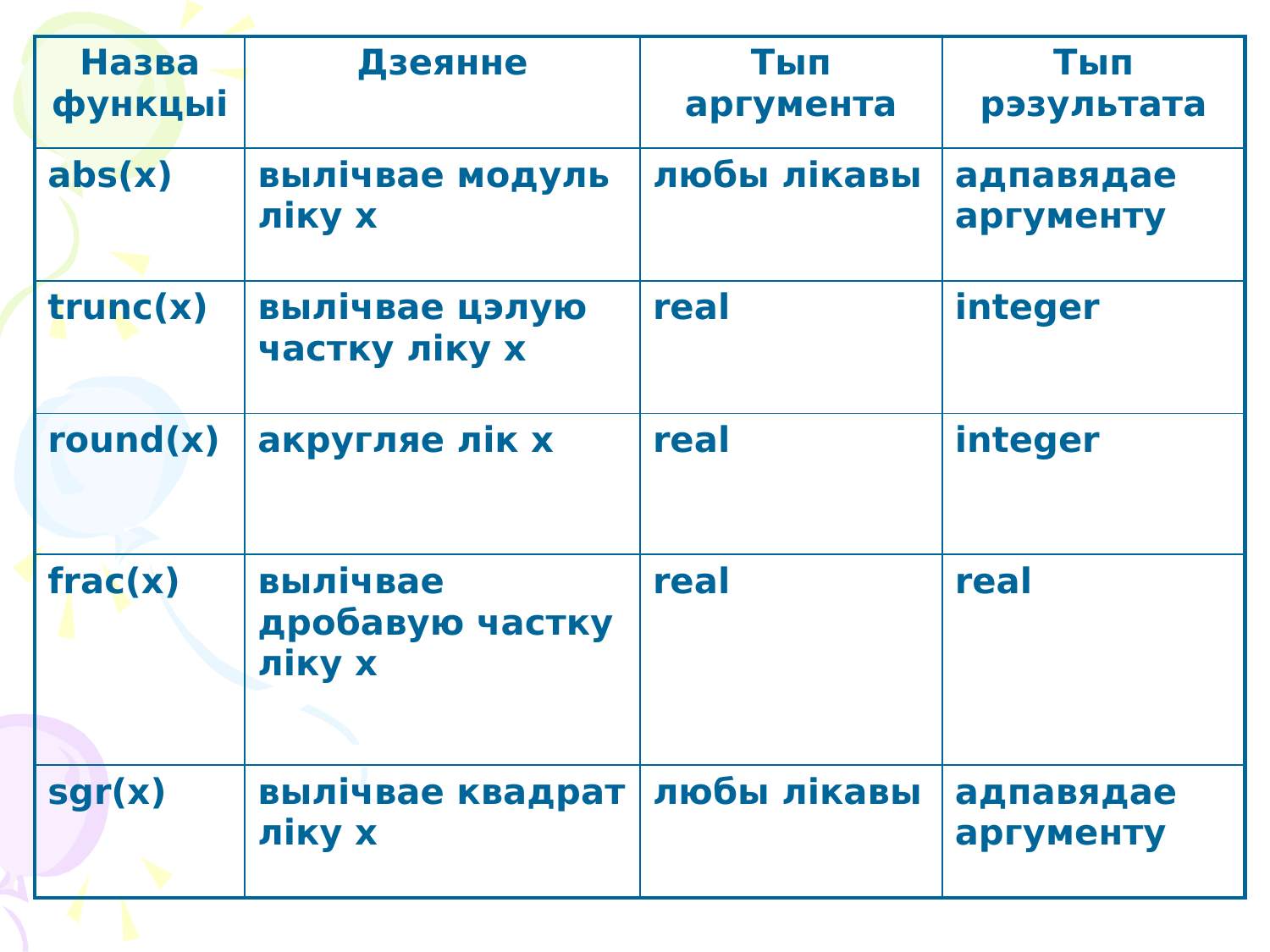

| Назва функцыі | Дзеянне | Тып аргумента | Тып рэзультата |
| --- | --- | --- | --- |
| abs(x) | вылічвае модуль ліку х | любы лікавы | адпавядае аргументу |
| trunc(x) | вылічвае цэлую частку ліку х | real | integer |
| round(x) | акругляе лік х | real | integer |
| frac(x) | вылічвае дробавую частку ліку х | real | real |
| sgr(x) | вылічвае квадрат ліку х | любы лікавы | адпавядае аргументу |